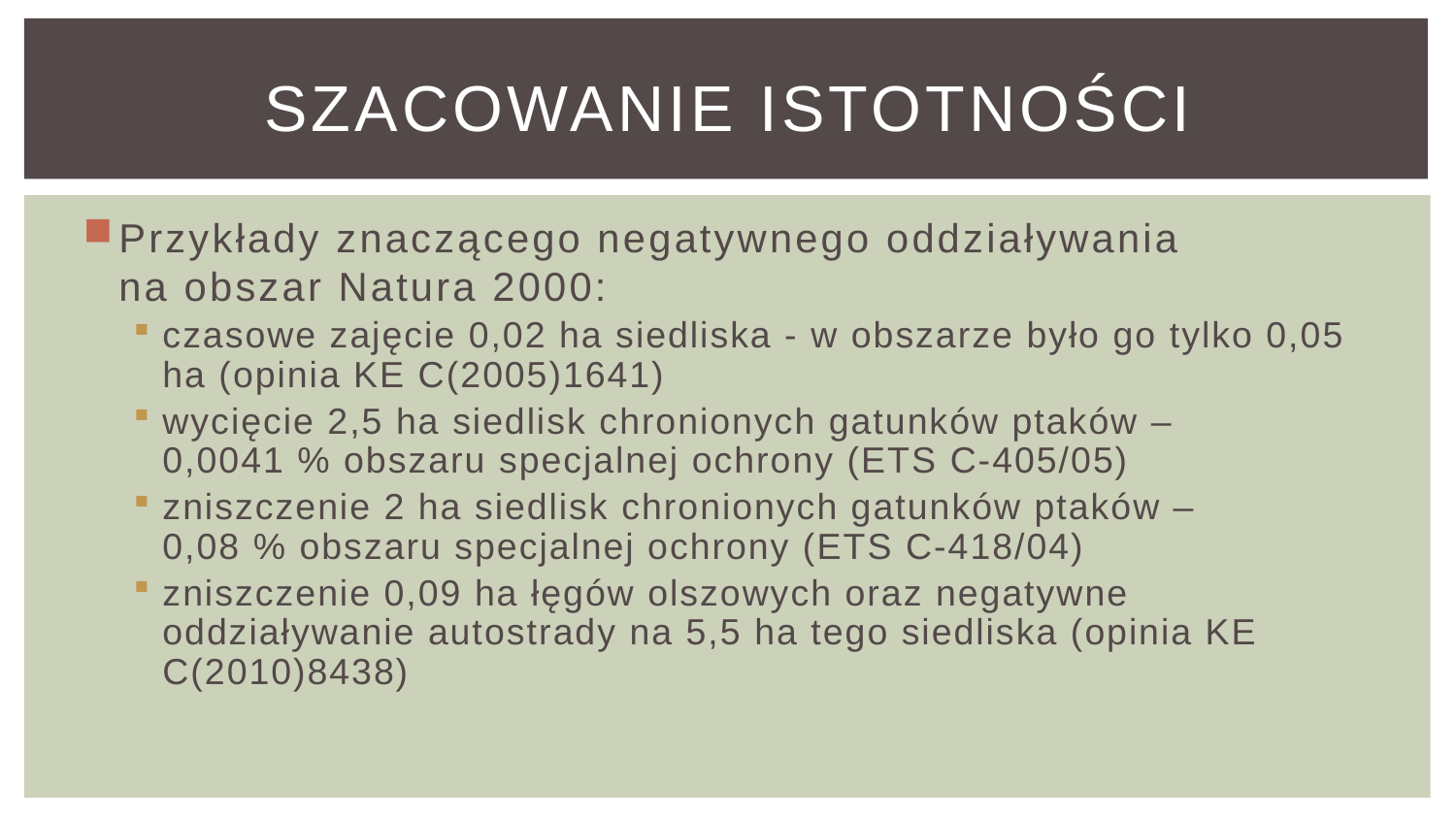

# Szacowanie istotności
Przykłady znaczącego negatywnego oddziaływania
na obszar Natura 2000:
czasowe zajęcie 0,02 ha siedliska - w obszarze było go tylko 0,05 ha (opinia KE C(2005)1641)
wycięcie 2,5 ha siedlisk chronionych gatunków ptaków –
0,0041 % obszaru specjalnej ochrony (ETS C-405/05)
zniszczenie 2 ha siedlisk chronionych gatunków ptaków –
0,08 % obszaru specjalnej ochrony (ETS C-418/04)
zniszczenie 0,09 ha łęgów olszowych oraz negatywne oddziaływanie autostrady na 5,5 ha tego siedliska (opinia KE C(2010)8438)